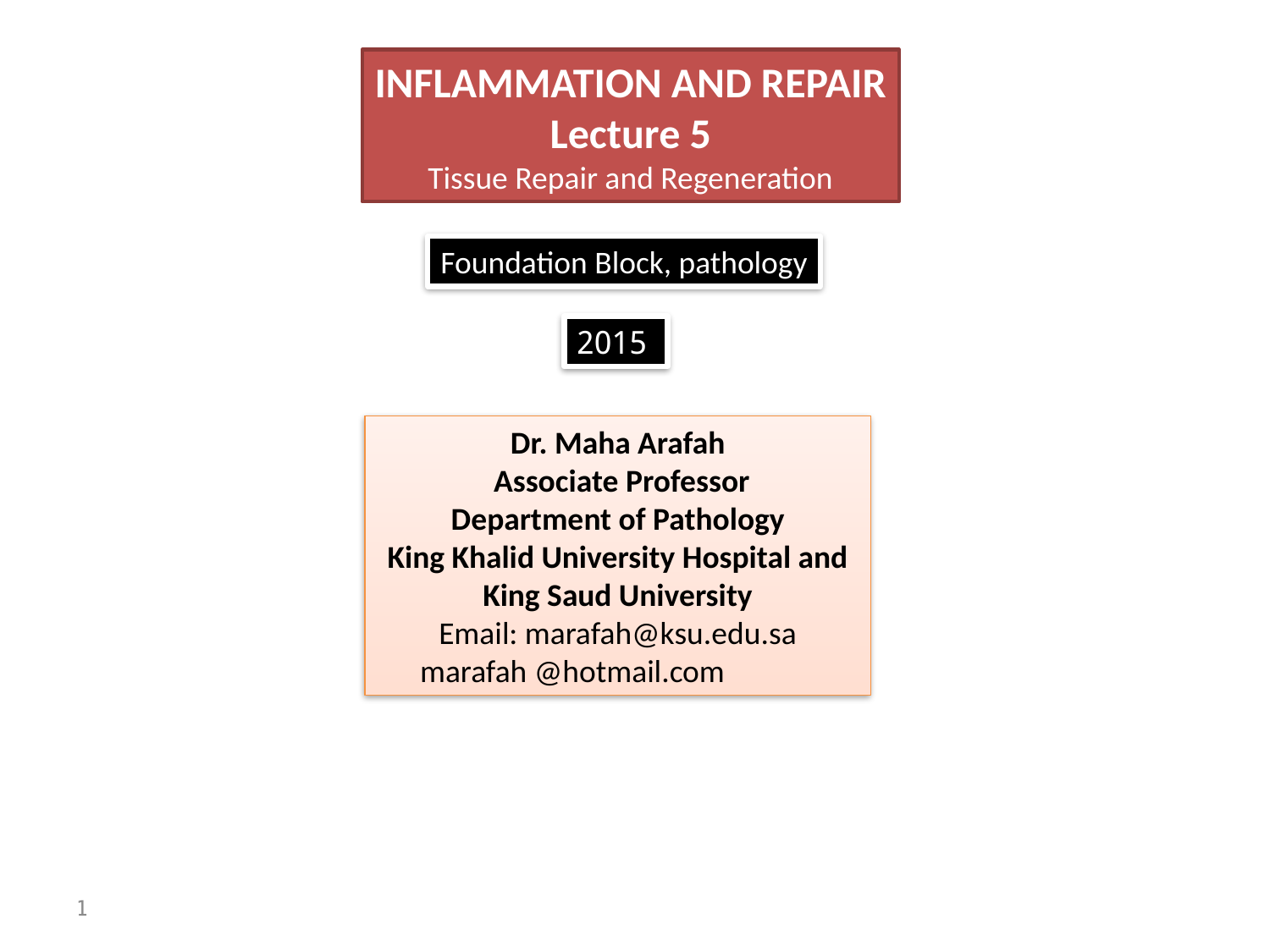

INFLAMMATION AND REPAIR
Lecture 5
Tissue Repair and Regeneration
Foundation Block, pathology
 2015
Dr. Maha Arafah
Associate Professor
Department of Pathology
King Khalid University Hospital and King Saud University
Email: marafah@ksu.edu.sa
           marafah @hotmail.com
1